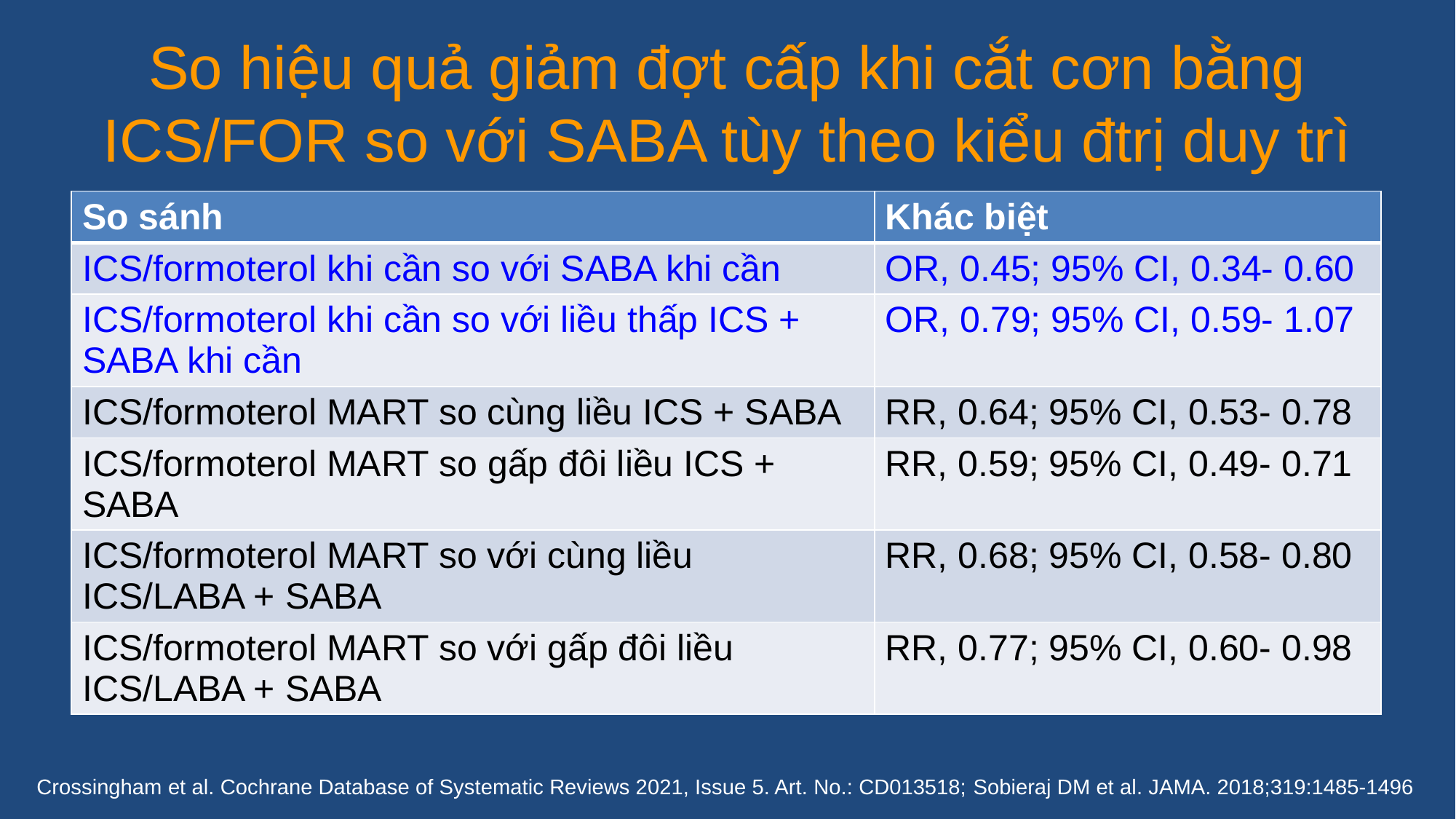

# So hiệu quả giảm đợt cấp khi cắt cơn bằng ICS/FOR so với SABA tùy theo kiểu đtrị duy trì
| So sánh | Khác biệt |
| --- | --- |
| ICS/formoterol khi cần so với SABA khi cần | OR, 0.45; 95% CI, 0.34- 0.60 |
| ICS/formoterol khi cần so với liều thấp ICS + SABA khi cần | OR, 0.79; 95% CI, 0.59- 1.07 |
| ICS/formoterol MART so cùng liều ICS + SABA | RR, 0.64; 95% CI, 0.53- 0.78 |
| ICS/formoterol MART so gấp đôi liều ICS + SABA | RR, 0.59; 95% CI, 0.49- 0.71 |
| ICS/formoterol MART so với cùng liều ICS/LABA + SABA | RR, 0.68; 95% CI, 0.58- 0.80 |
| ICS/formoterol MART so với gấp đôi liều ICS/LABA + SABA | RR, 0.77; 95% CI, 0.60- 0.98 |
Crossingham et al. Cochrane Database of Systematic Reviews 2021, Issue 5. Art. No.: CD013518; Sobieraj DM et al. JAMA. 2018;319:1485-1496